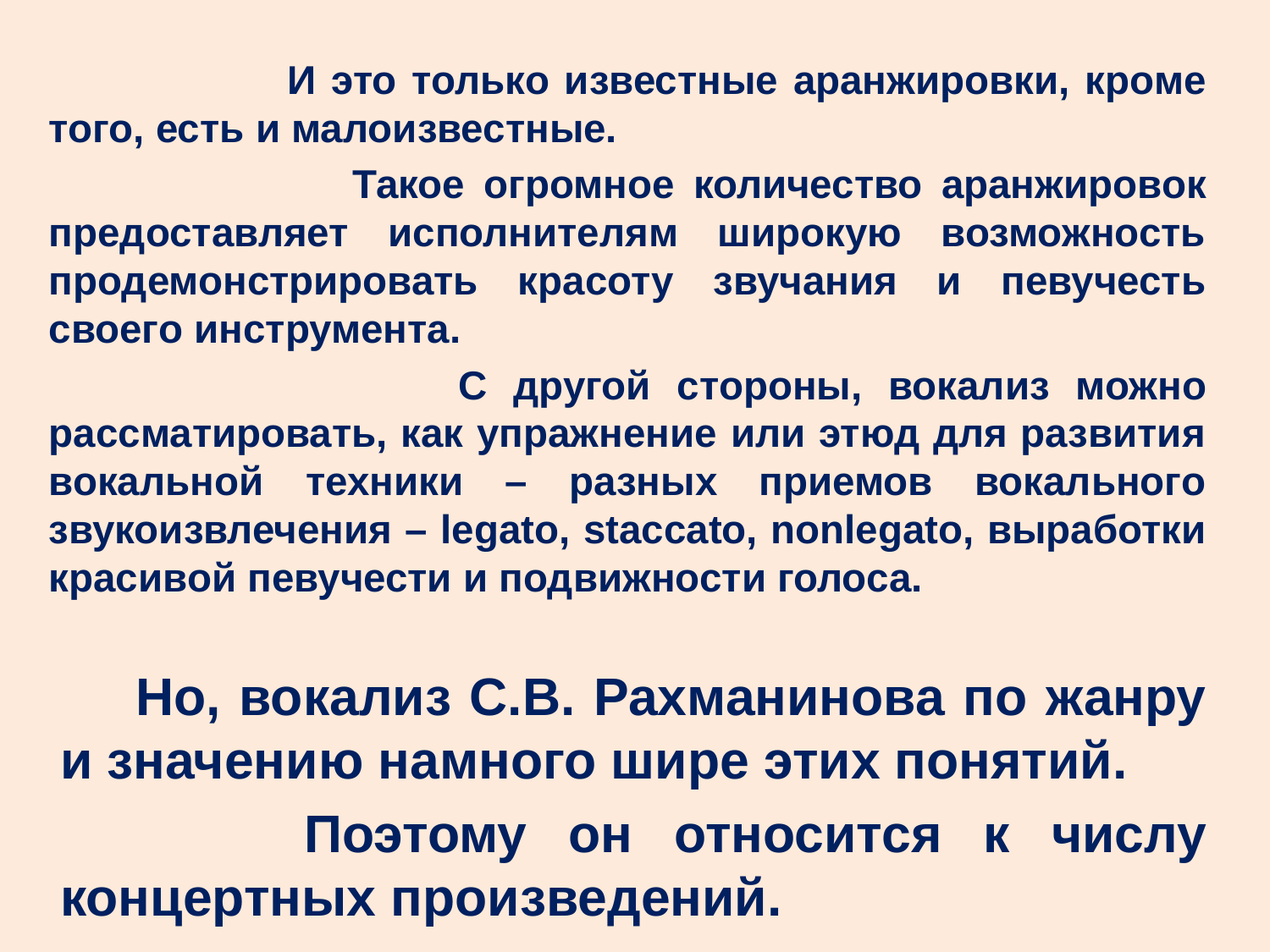

И это только известные аранжировки, кроме того, есть и малоизвестные.
                  Такое огромное количество аранжировок предоставляет исполнителям широкую возможность продемонстрировать красоту звучания и певучесть своего инструмента.
                 С другой стороны, вокализ можно рассматировать, как упражнение или этюд для развития вокальной техники – разных приемов вокального звукоизвлечения – legato, staccato, nonlegato, выработки красивой певучести и подвижности голоса.
       Но, вокализ С.В. Рахманинова по жанру и значению намного шире этих понятий.
       Поэтому он относится к числу концертных произведений.